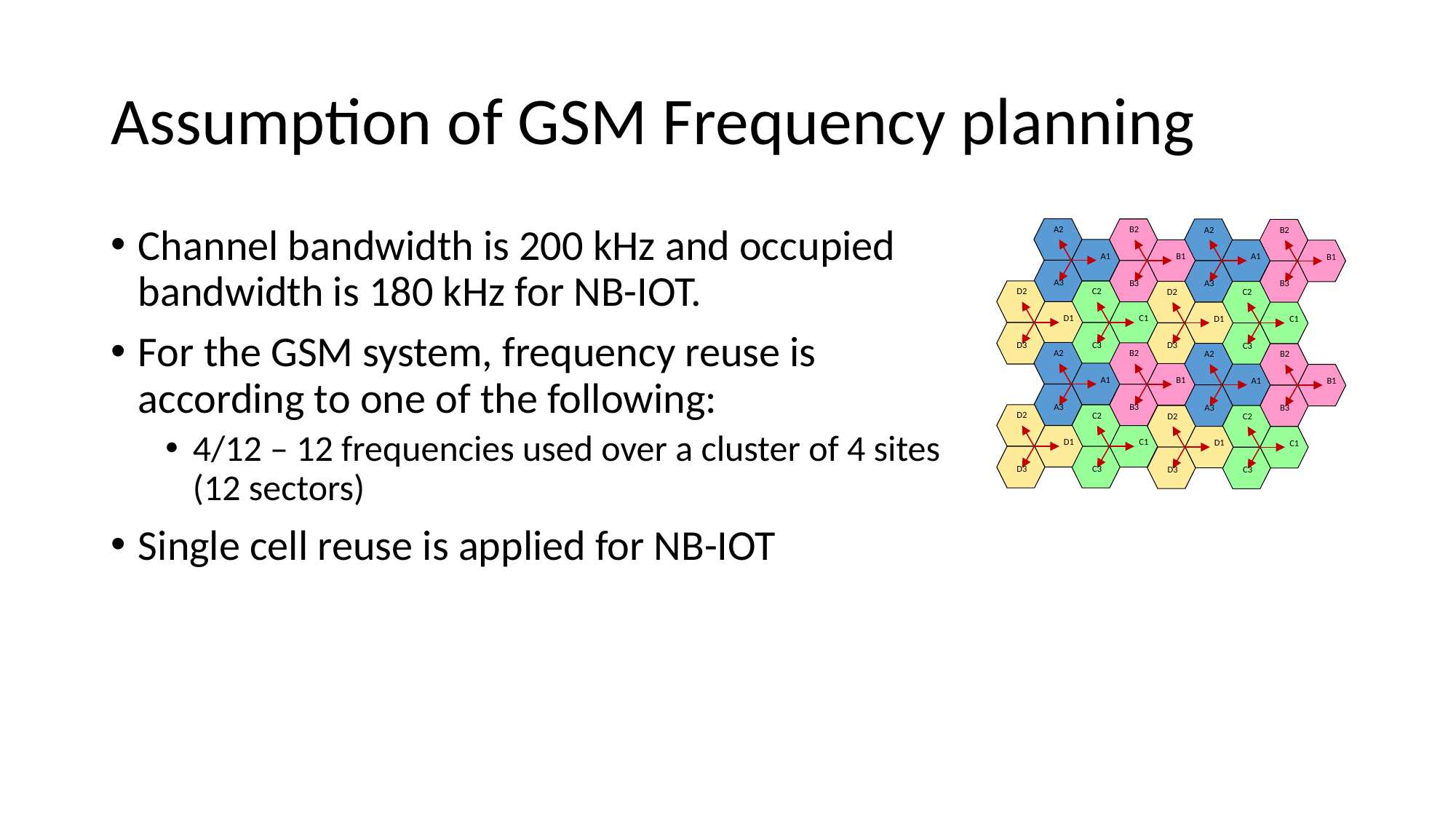

# Assumption of GSM Frequency planning
Channel bandwidth is 200 kHz and occupied bandwidth is 180 kHz for NB-IOT.
For the GSM system, frequency reuse is according to one of the following:
4/12 – 12 frequencies used over a cluster of 4 sites (12 sectors)
Single cell reuse is applied for NB-IOT
A2

A1

A3
B2

B1

B3
D2

D1

D3
C2

C1

C3
A2

A1

A3
B2

B1

B3
D2

D1

D3
C2

C1

C3
A2

A1

A3
B2

B1

B3
D2

D1

D3
C2

C1

C3
A2

A1

A3
B2

B1

B3
D2

D1

D3
C2

C1

C3